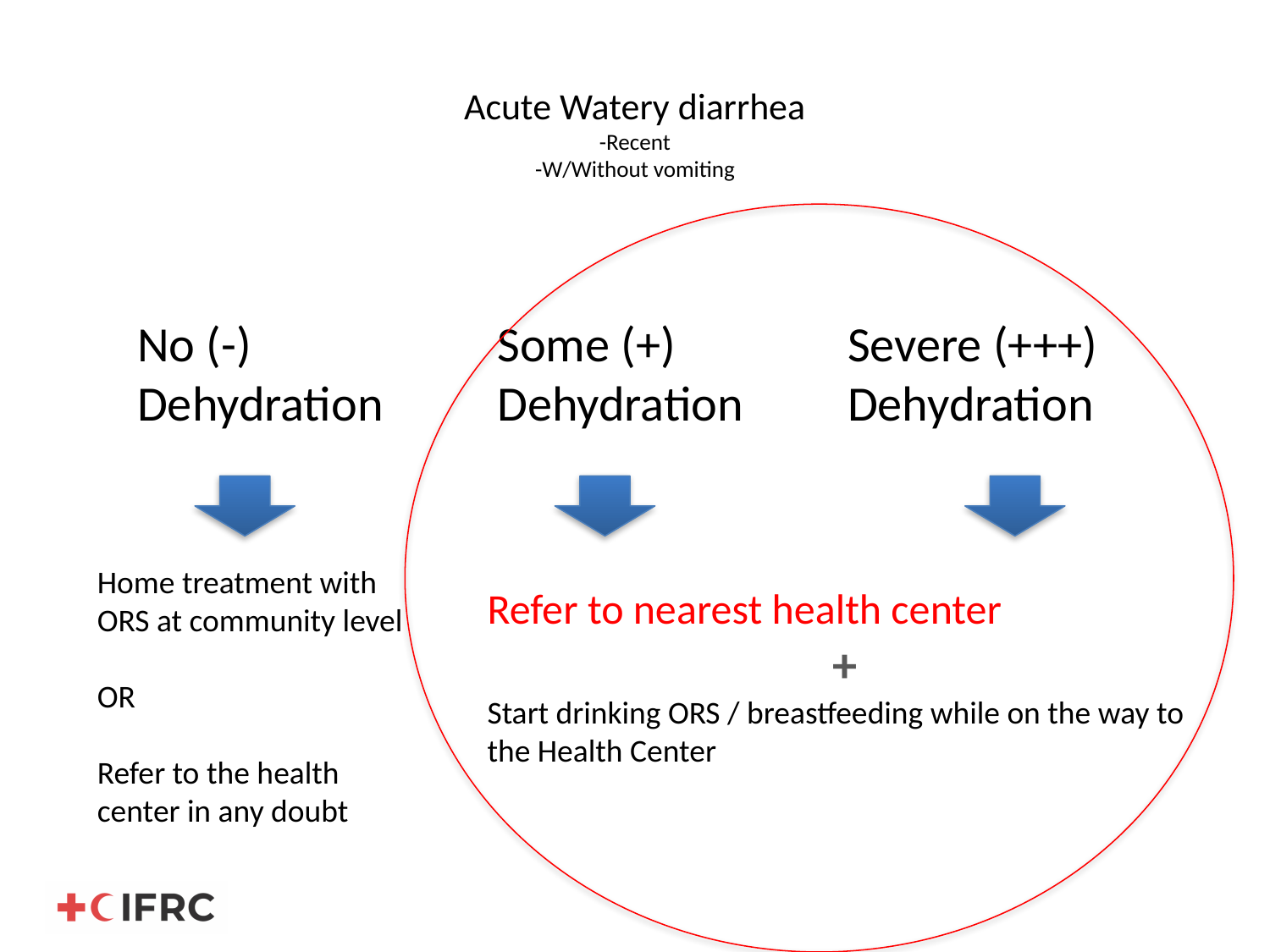

# Acute Watery diarrhea -Recent -W/Without vomiting

No (-)
Dehydration
Some (+)
Dehydration
Severe (+++)
Dehydration

Home treatment with ORS at community level

OR

Refer to the health center in any doubt
Refer to nearest health center
+
Start drinking ORS / breastfeeding while on the way to the Health Center